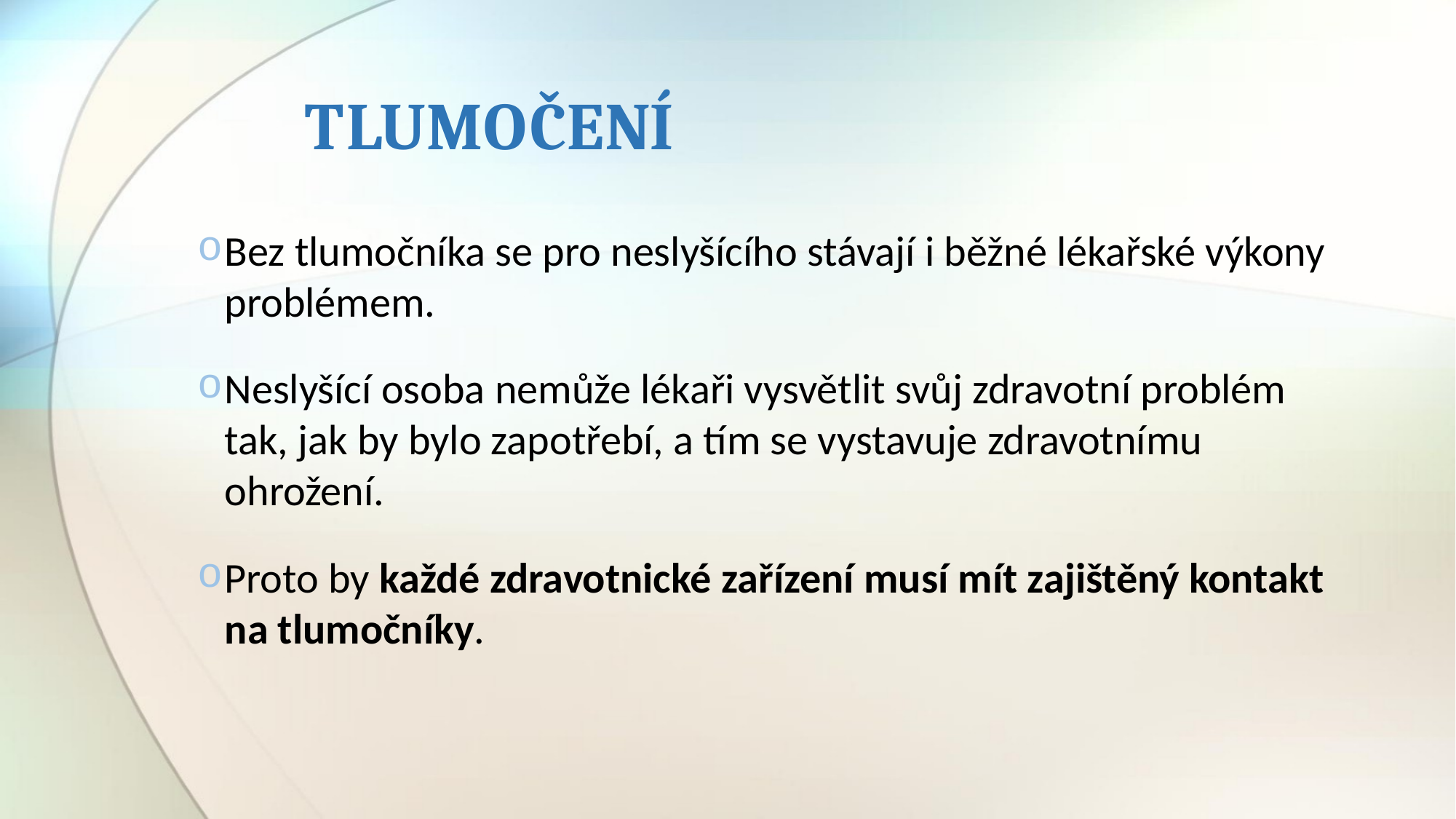

# TLUMOČENÍ
Bez tlumočníka se pro neslyšícího stávají i běžné lékařské výkony problémem.
Neslyšící osoba nemůže lékaři vysvětlit svůj zdravotní problém tak, jak by bylo zapotřebí, a tím se vystavuje zdravotnímu ohrožení.
Proto by každé zdravotnické zařízení musí mít zajištěný kontakt na tlumočníky.